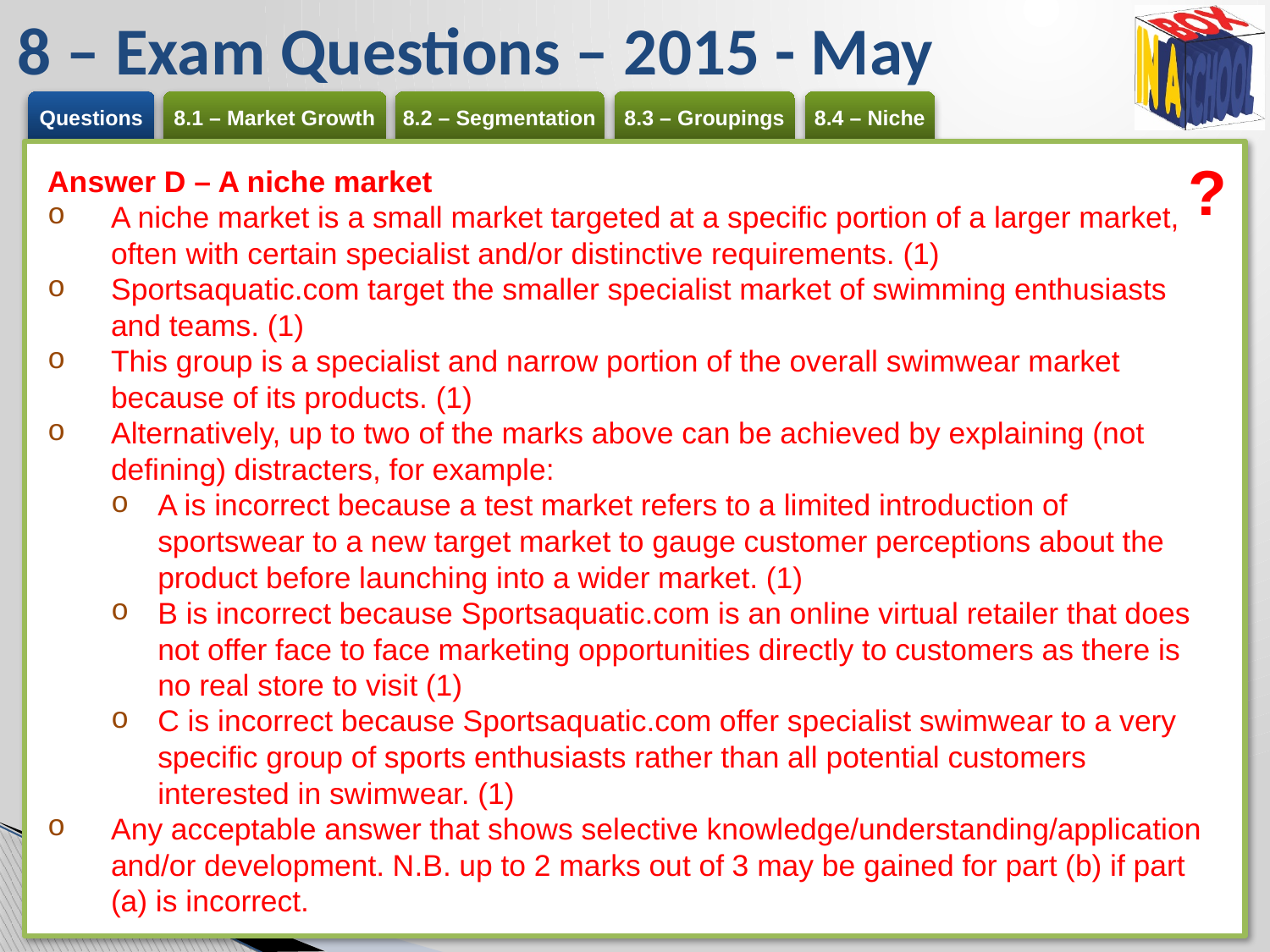

# 8 – Exam Questions – 2015 - May
?
Answer D – A niche market
A niche market is a small market targeted at a specific portion of a larger market, often with certain specialist and/or distinctive requirements. (1)
Sportsaquatic.com target the smaller specialist market of swimming enthusiasts and teams. (1)
This group is a specialist and narrow portion of the overall swimwear market because of its products. (1)
Alternatively, up to two of the marks above can be achieved by explaining (not defining) distracters, for example:
A is incorrect because a test market refers to a limited introduction of sportswear to a new target market to gauge customer perceptions about the product before launching into a wider market. (1)
B is incorrect because Sportsaquatic.com is an online virtual retailer that does not offer face to face marketing opportunities directly to customers as there is no real store to visit (1)
C is incorrect because Sportsaquatic.com offer specialist swimwear to a very specific group of sports enthusiasts rather than all potential customers interested in swimwear. (1)
Any acceptable answer that shows selective knowledge/understanding/application and/or development. N.B. up to 2 marks out of 3 may be gained for part (b) if part (a) is incorrect.